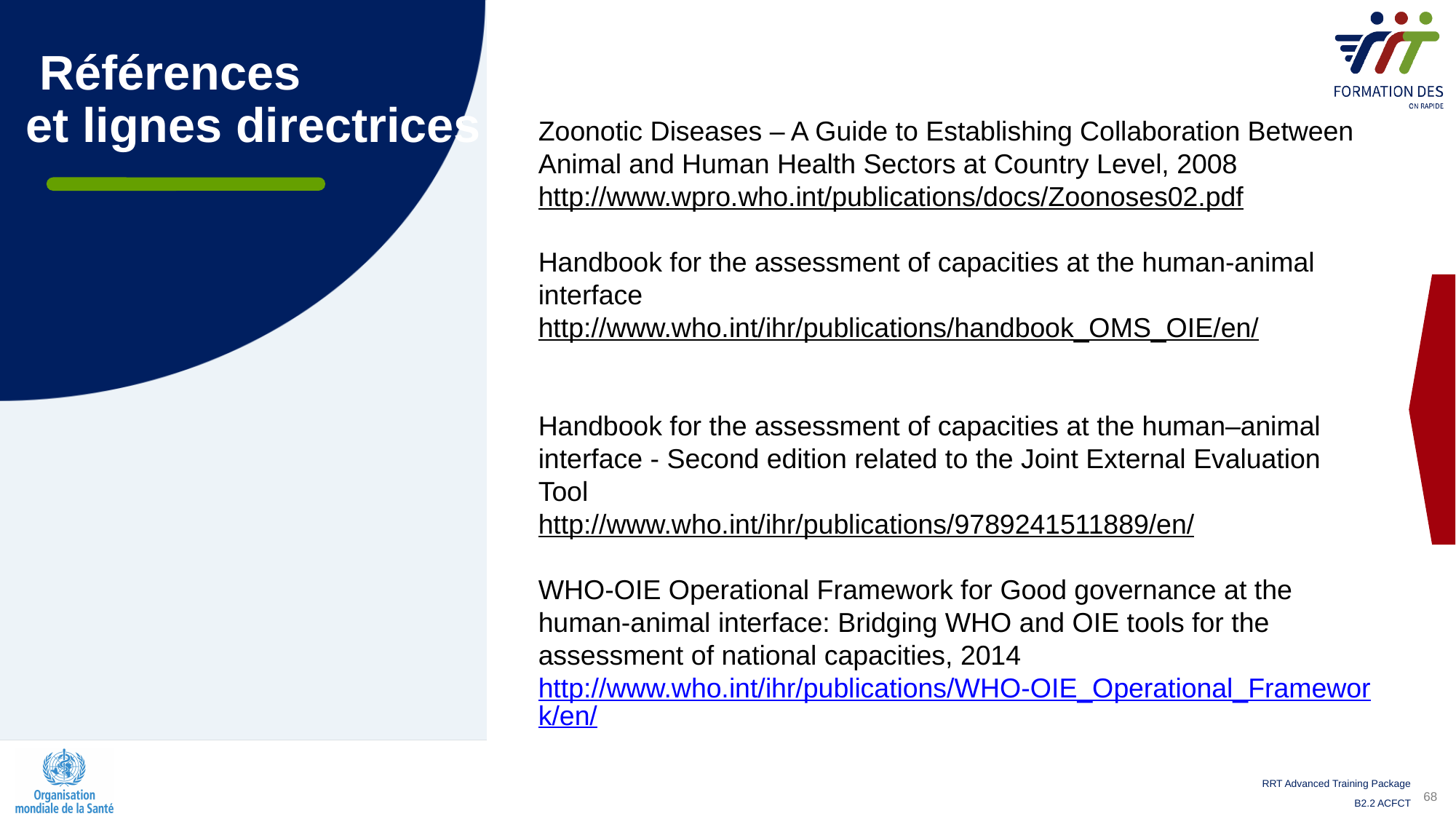

Références
et lignes directrices

Zoonotic Diseases – A Guide to Establishing Collaboration Between Animal and Human Health Sectors at Country Level, 2008
http://www.wpro.who.int/publications/docs/Zoonoses02.pdf

Handbook for the assessment of capacities at the human-animal interface
http://www.who.int/ihr/publications/handbook_OMS_OIE/en/

Handbook for the assessment of capacities at the human–animal interface - Second edition related to the Joint External Evaluation Tool
http://www.who.int/ihr/publications/9789241511889/en/

WHO-OIE Operational Framework for Good governance at the human-animal interface: Bridging WHO and OIE tools for the assessment of national capacities, 2014
http://www.who.int/ihr/publications/WHO-OIE_Operational_Framework/en/